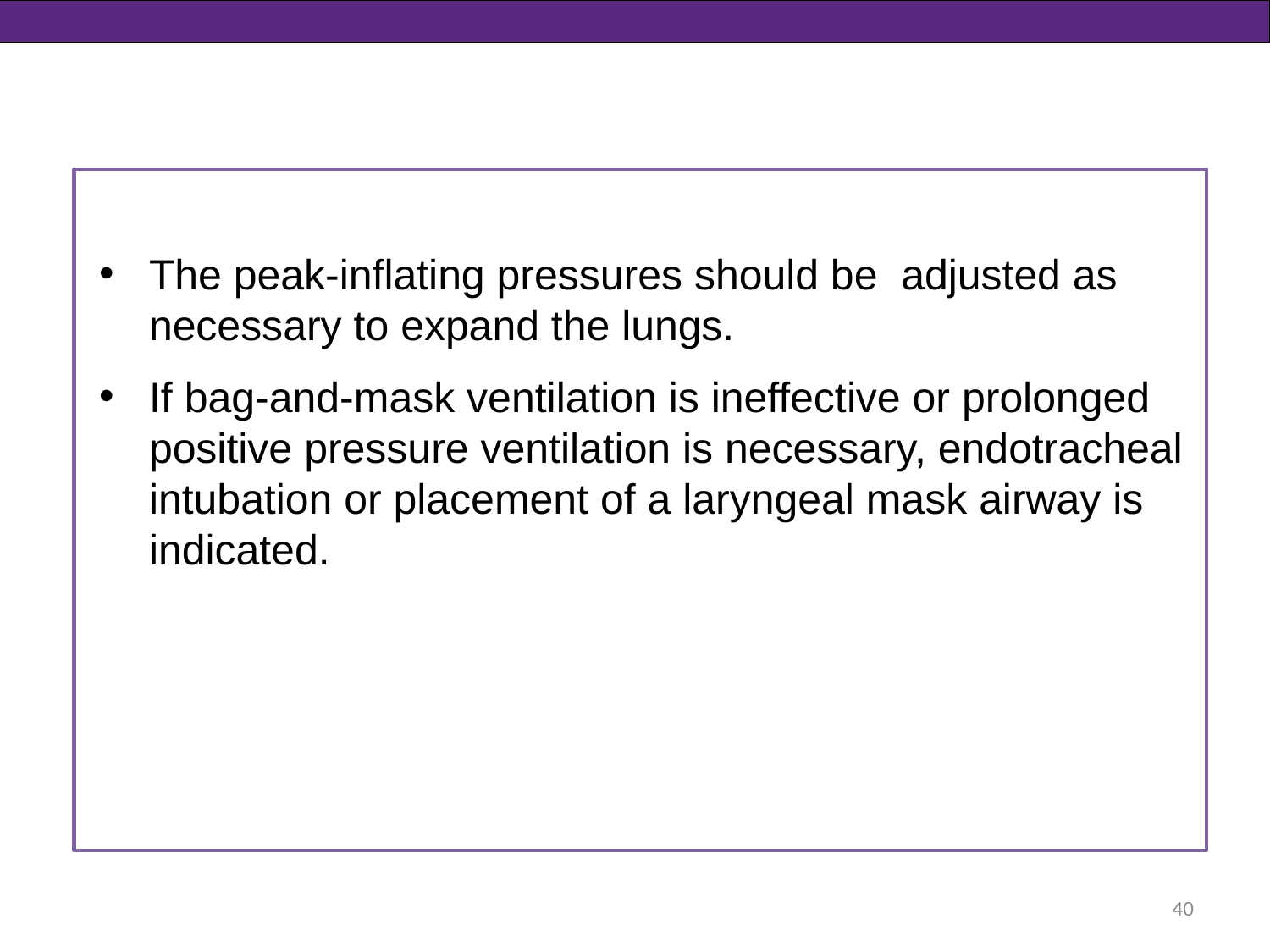

#

The peak-inflating pressures should be  adjusted as necessary to expand the lungs.
If bag-and-mask ventilation is ineffective or prolonged positive pressure ventilation is necessary, endotracheal intubation or placement of a laryngeal mask airway is indicated.

40